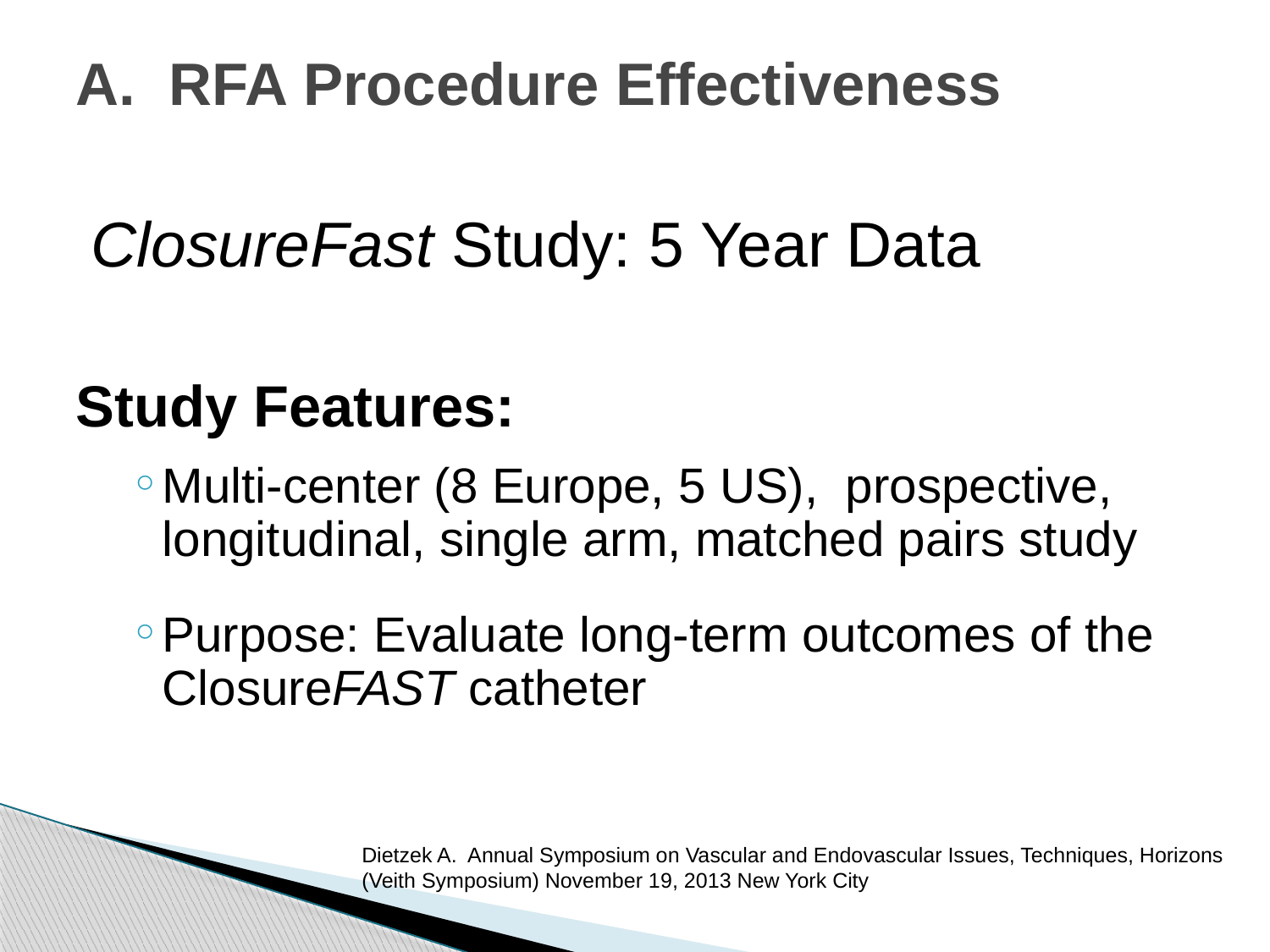

# A.  RFA Procedure Effectiveness
ClosureFast Study: 5 Year Data

Study Features:
Multi-center (8 Europe, 5 US),  prospective, longitudinal, single arm, matched pairs study
Purpose: Evaluate long-term outcomes of the ClosureFAST catheter

Dietzek A.  Annual Symposium on Vascular and Endovascular Issues, Techniques, Horizons (Veith Symposium) November 19, 2013 New York City